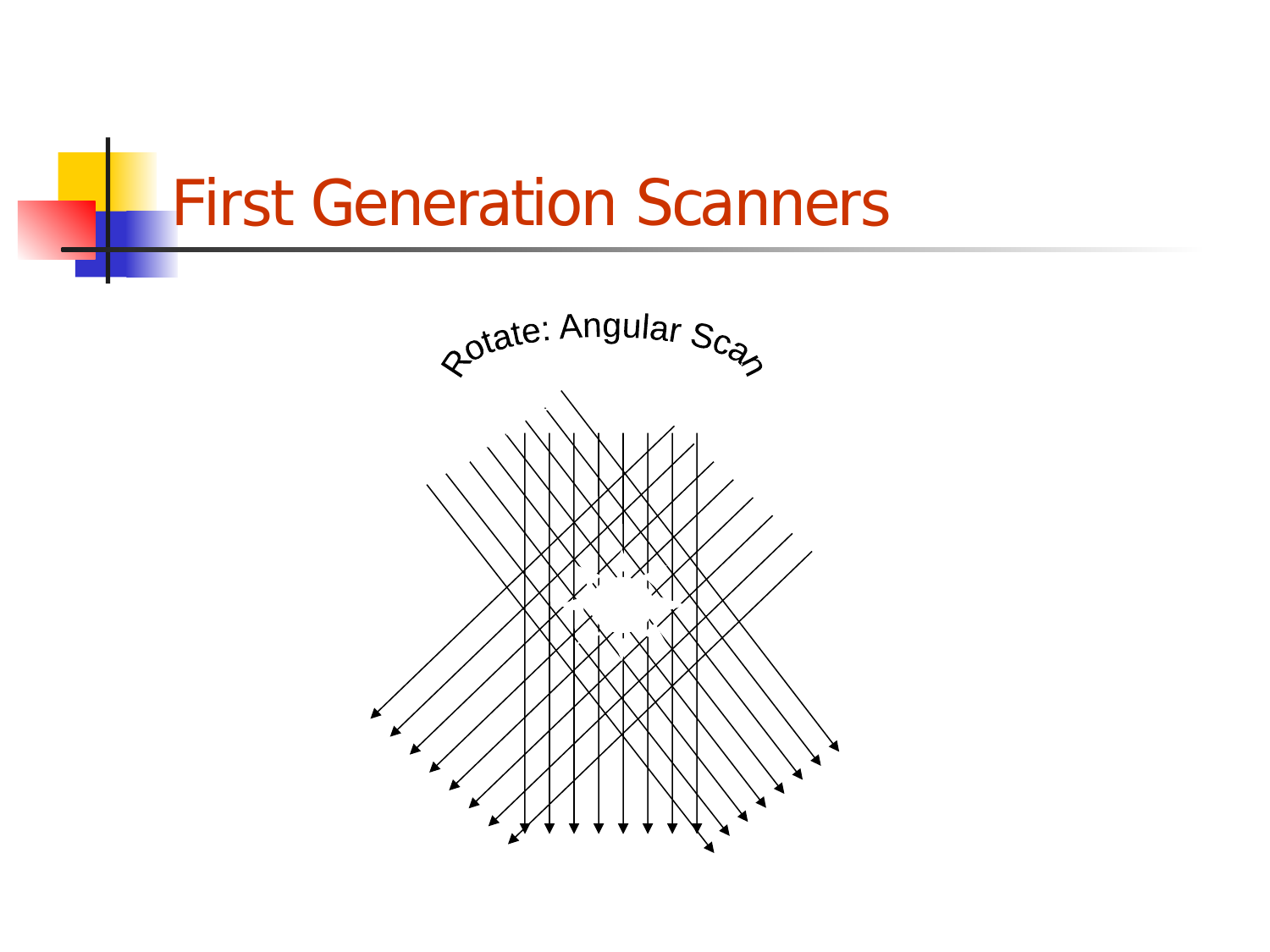

First Generation Scanners
Rotate: Angular Scan

Translation: Source

Translation: Detector